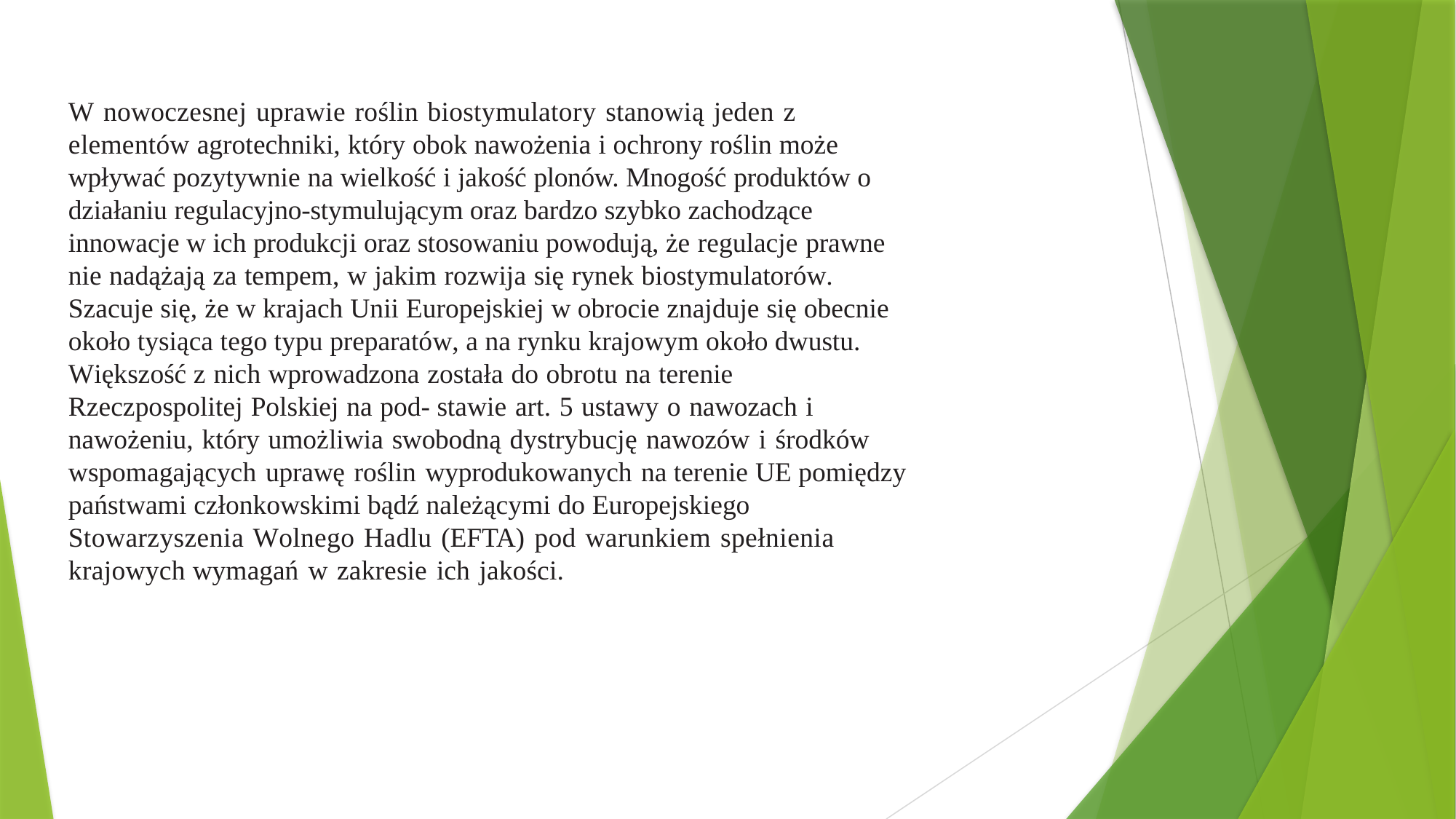

W nowoczesnej uprawie roślin biostymulatory stanowią jeden z elementów agrotechniki, który obok nawożenia i ochrony roślin może wpływać pozytywnie na wielkość i jakość plonów. Mnogość produktów o działaniu regulacyjno-stymulującym oraz bardzo szybko zachodzące innowacje w ich produkcji oraz stosowaniu powodują, że regulacje prawne nie nadążają za tempem, w jakim rozwija się rynek biostymulatorów. Szacuje się, że w krajach Unii Europejskiej w obrocie znajduje się obecnie około tysiąca tego typu preparatów, a na rynku krajowym około dwustu. Większość z nich wprowadzona została do obrotu na terenie Rzeczpospolitej Polskiej na pod- stawie art. 5 ustawy o nawozach i nawożeniu, który umożliwia swobodną dystrybucję nawozów i środków wspomagających uprawę roślin wyprodukowanych na terenie UE pomiędzy państwami członkowskimi bądź należącymi do Europejskiego Stowarzyszenia Wolnego Hadlu (EFTA) pod warunkiem spełnienia krajowych wymagań w zakresie ich jakości.